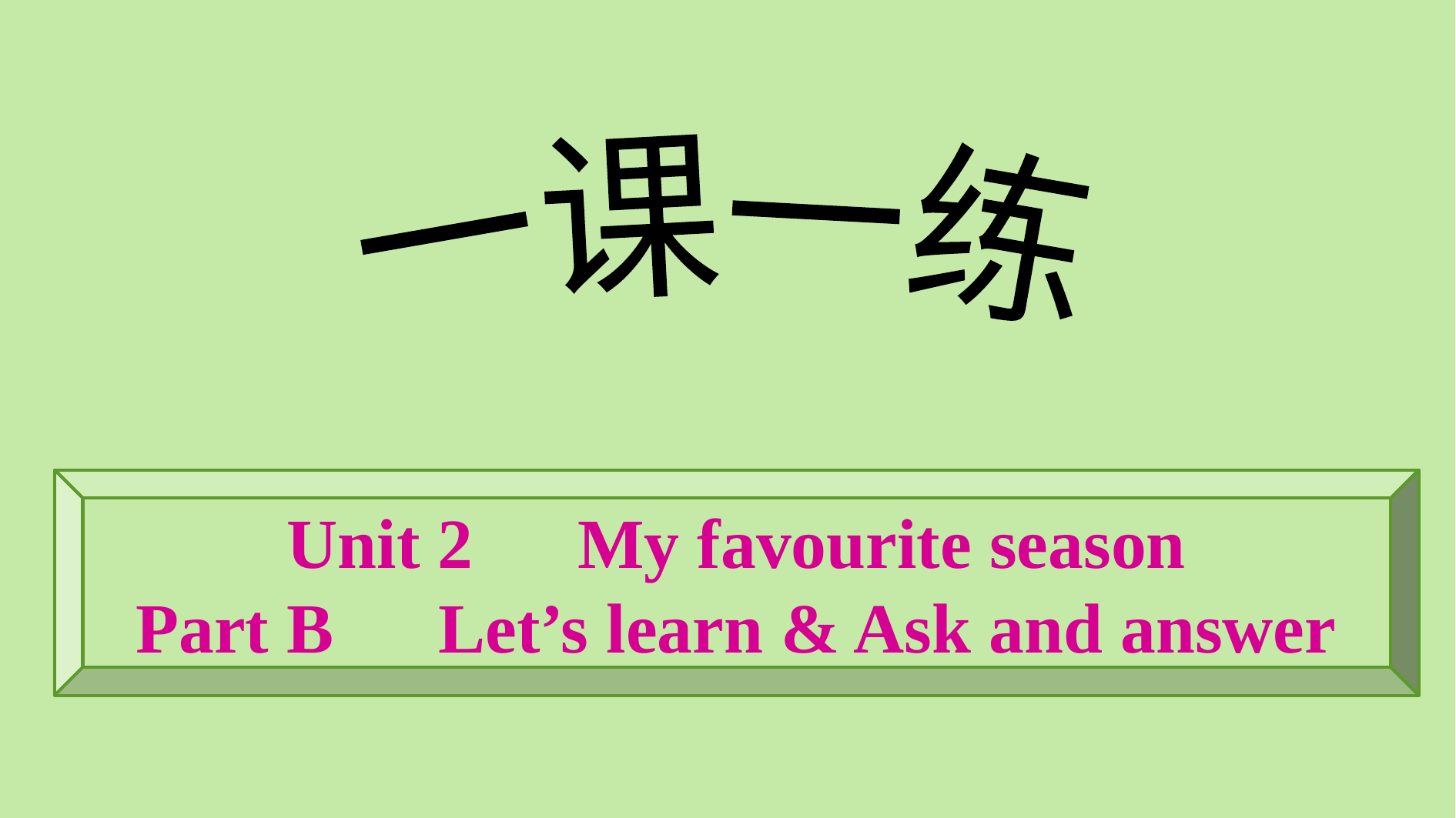

Unit 2　My favourite season
Part B　Let’s learn & Ask and answer